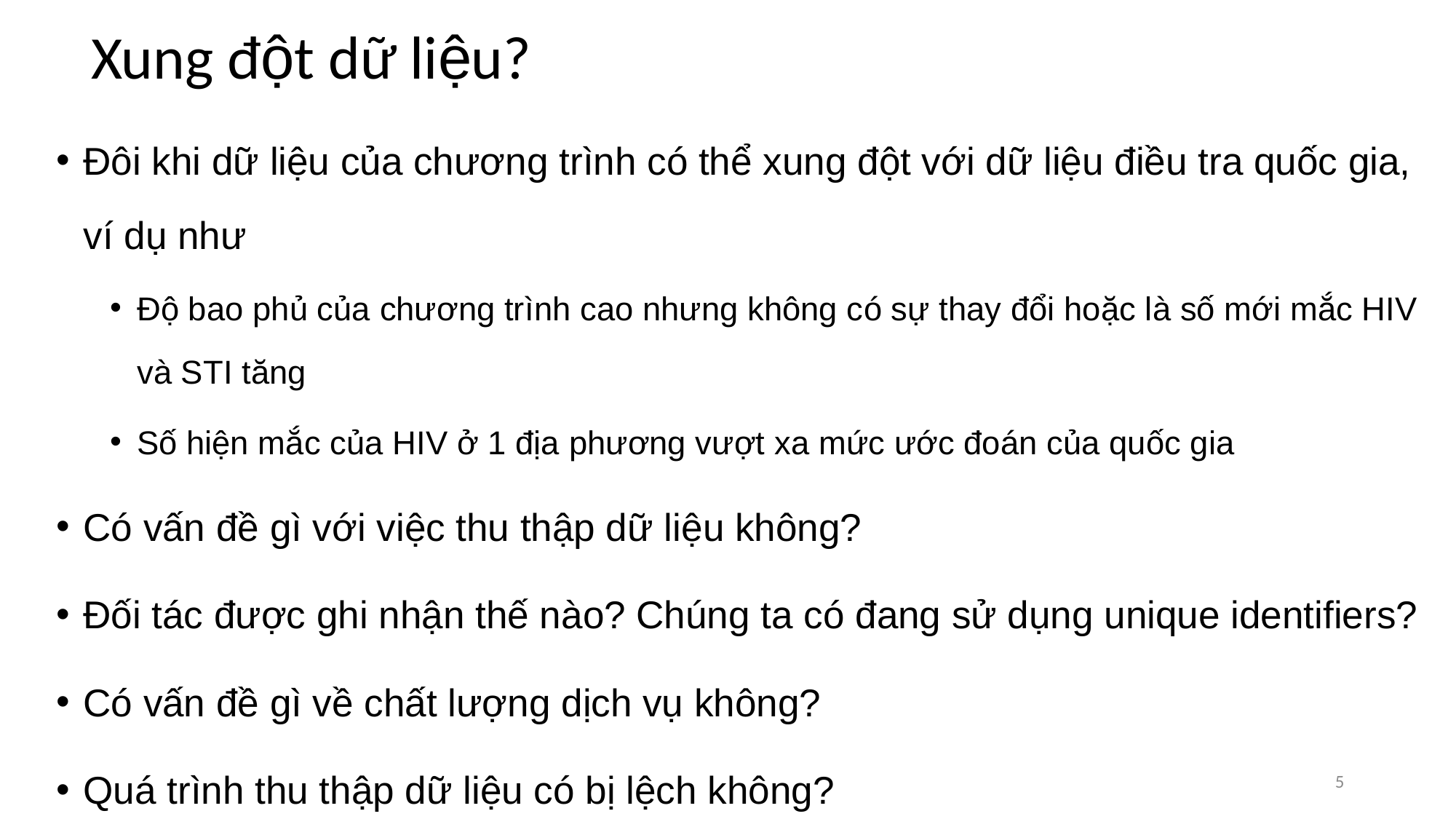

# Xung đột dữ liệu?
Đôi khi dữ liệu của chương trình có thể xung đột với dữ liệu điều tra quốc gia, ví dụ như
Độ bao phủ của chương trình cao nhưng không có sự thay đổi hoặc là số mới mắc HIV và STI tăng
Số hiện mắc của HIV ở 1 địa phương vượt xa mức ước đoán của quốc gia
Có vấn đề gì với việc thu thập dữ liệu không?
Đối tác được ghi nhận thế nào? Chúng ta có đang sử dụng unique identifiers?
Có vấn đề gì về chất lượng dịch vụ không?
Quá trình thu thập dữ liệu có bị lệch không?
5